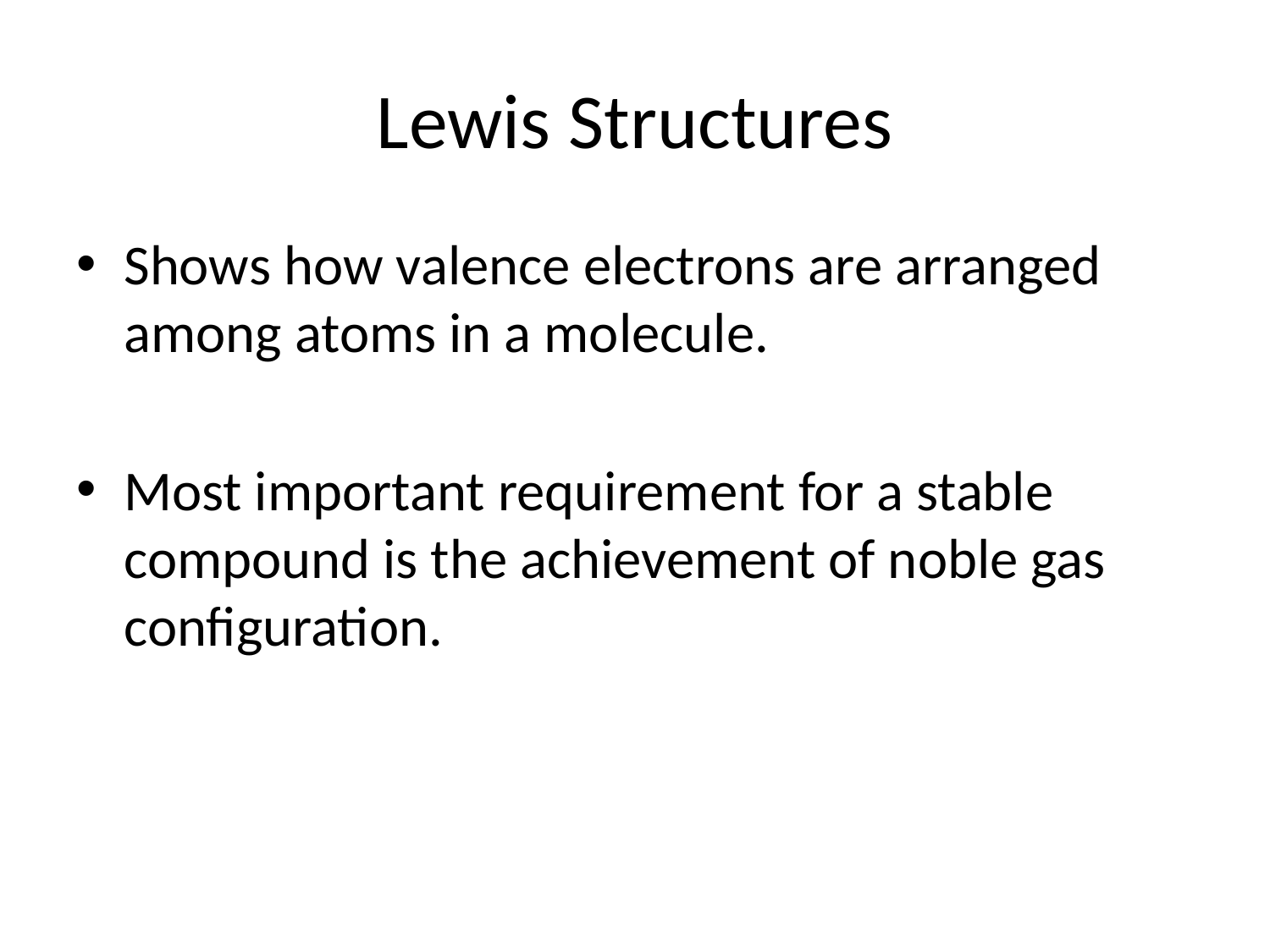

# Lewis Structures
Shows how valence electrons are arranged among atoms in a molecule.

Most important requirement for a stable compound is the achievement of noble gas configuration.